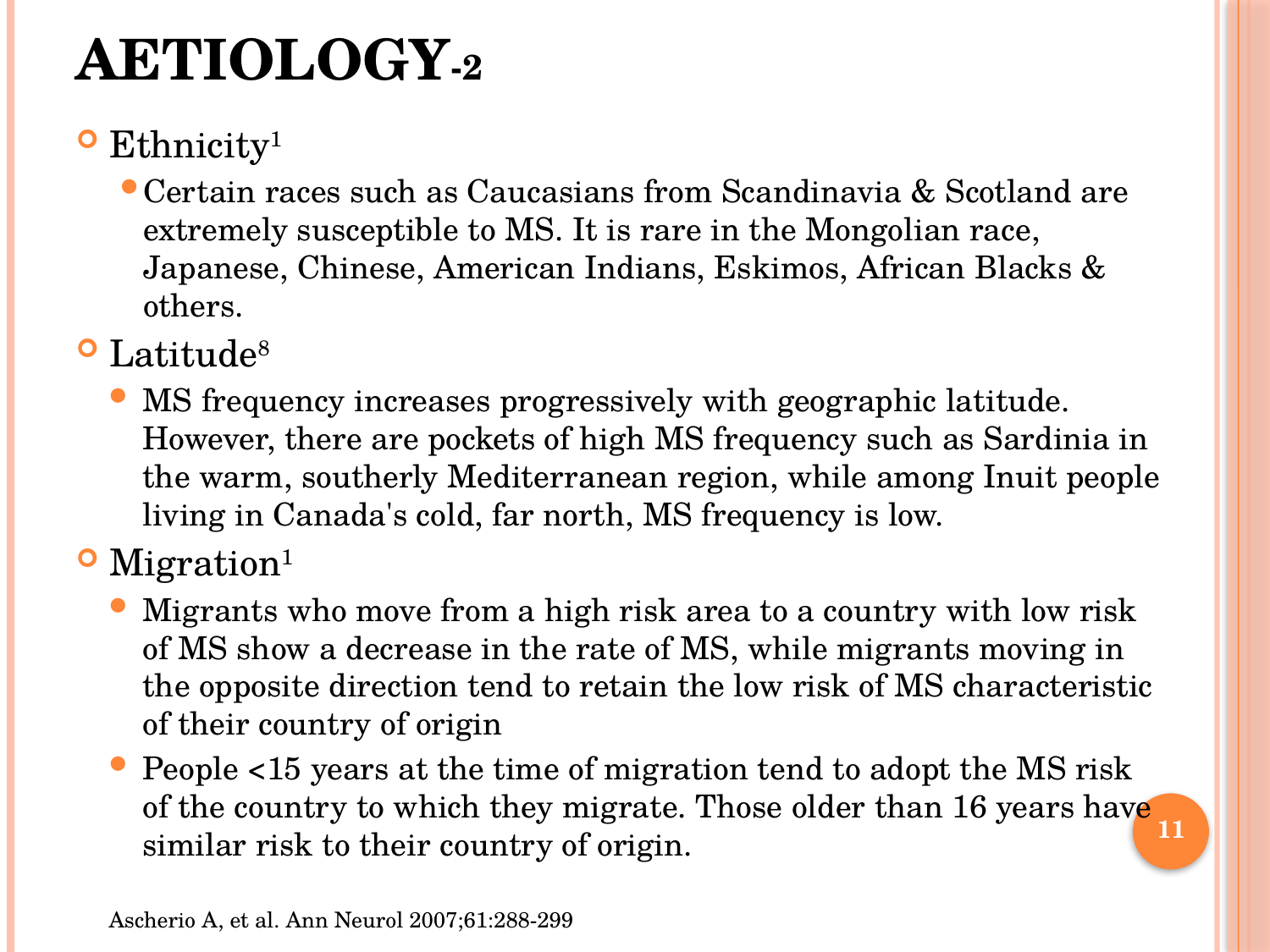

# Aetiology-2
Ethnicity1
Certain races such as Caucasians from Scandinavia & Scotland are extremely susceptible to MS. It is rare in the Mongolian race, Japanese, Chinese, American Indians, Eskimos, African Blacks & others.
Latitude8
MS frequency increases progressively with geographic latitude. However, there are pockets of high MS frequency such as Sardinia in the warm, southerly Mediterranean region, while among Inuit people living in Canada's cold, far north, MS frequency is low.
Migration1
Migrants who move from a high risk area to a country with low risk of MS show a decrease in the rate of MS, while migrants moving in the opposite direction tend to retain the low risk of MS characteristic of their country of origin
People <15 years at the time of migration tend to adopt the MS risk of the country to which they migrate. Those older than 16 years have similar risk to their country of origin.

     Ascherio A, et al. Ann Neurol 2007;61:288-299

11